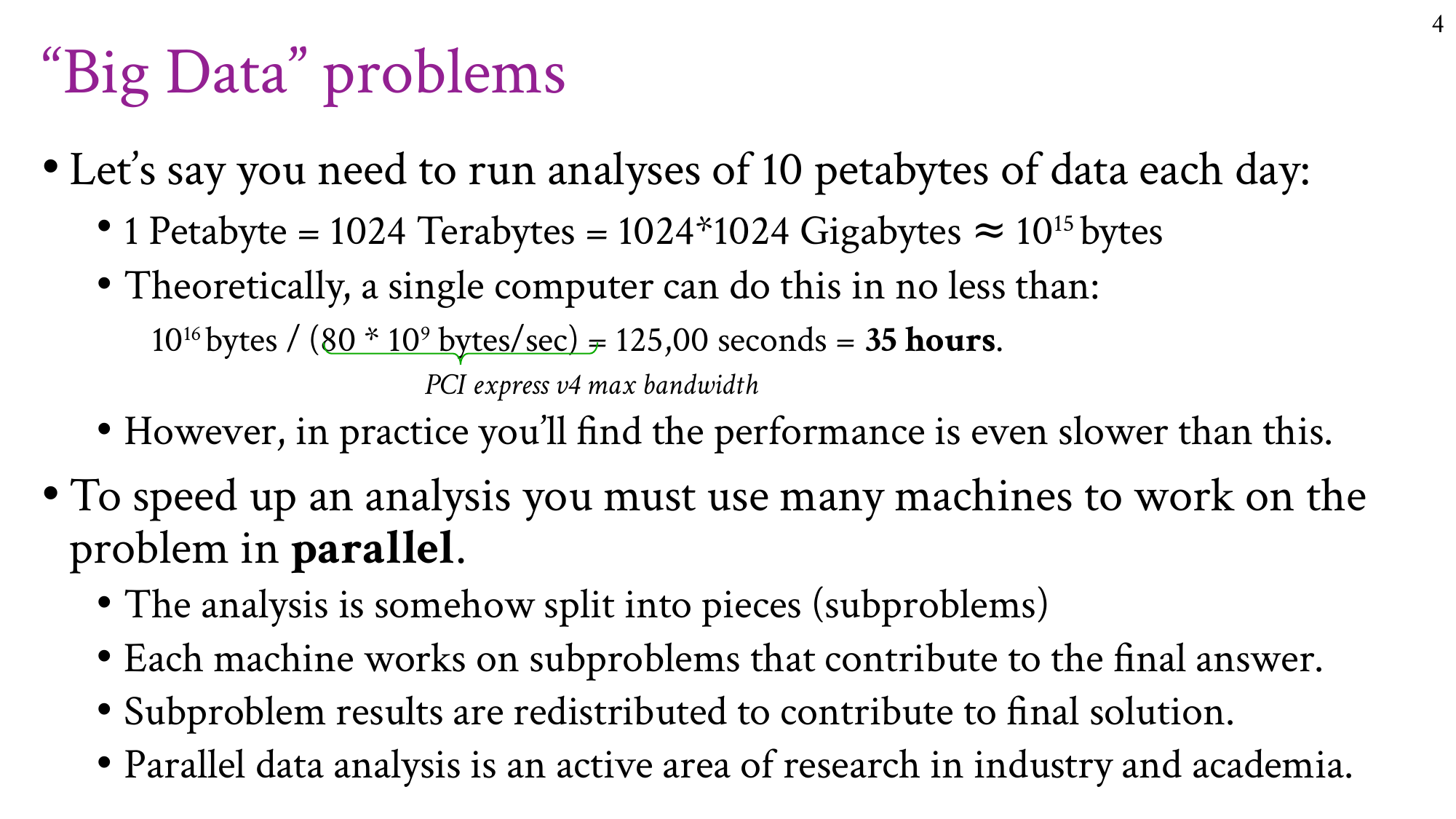

# “Big Data” problems
Let’s say you need to run analyses of 10 petabytes of data each day:
1 Petabyte = 1024 Terabytes = 1024*1024 Gigabytes ≈ 1015 bytes
Theoretically, a single computer can do this in no less than:
1016 bytes / (80 * 109 bytes/sec) = 125,00 seconds = 35 hours.
		PCI express v4 max bandwidth
However, in practice you’ll find the performance is even slower than this.
To speed up an analysis you must use many machines to work on the problem in parallel.
The analysis is somehow split into pieces (subproblems)
Each machine works on subproblems that contribute to the final answer.
Subproblem results are redistributed to contribute to final solution.
Parallel data analysis is an active area of research in industry and academia.